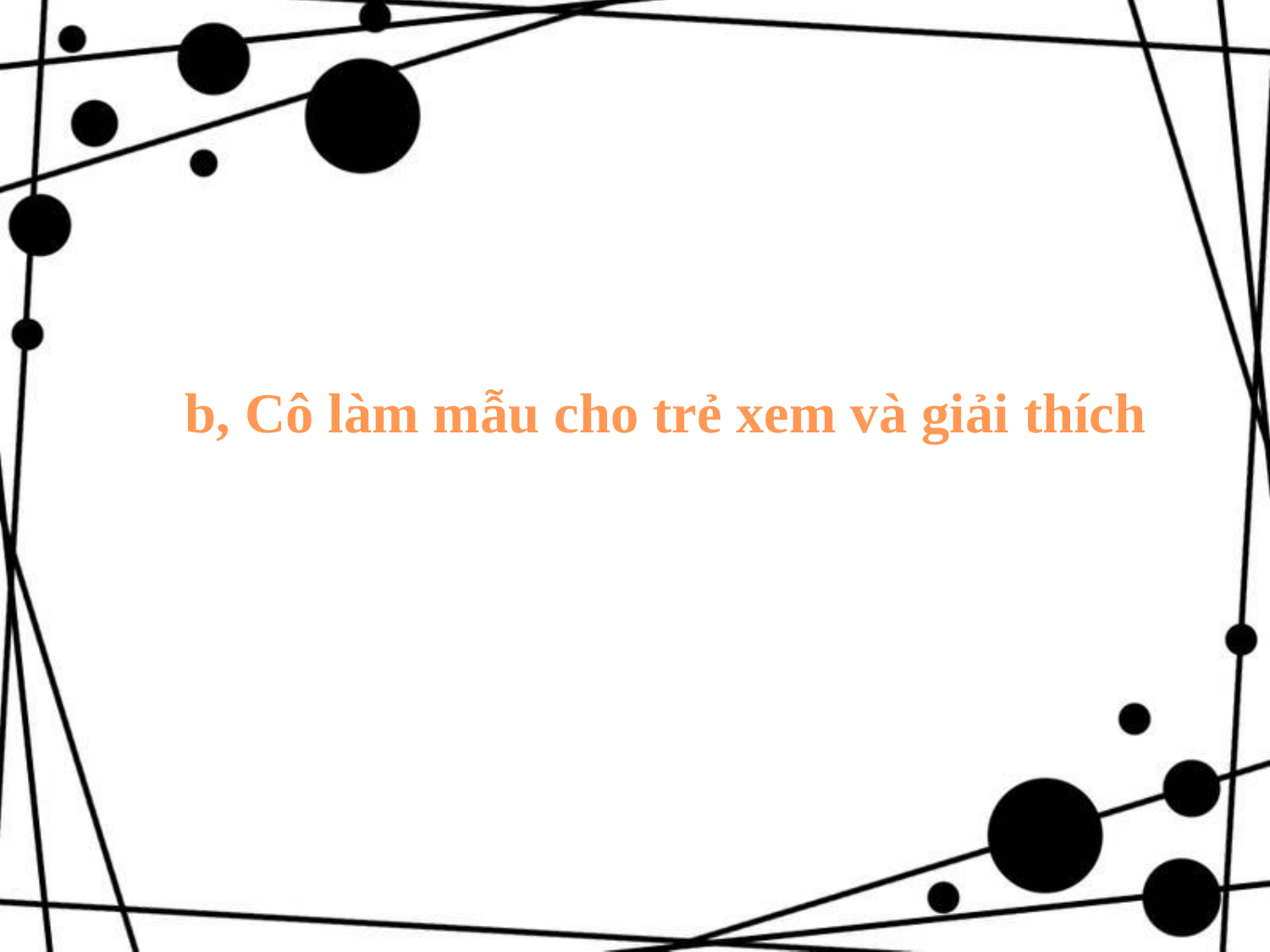

b, Cô làm mẫu cho trẻ xem và giải thích